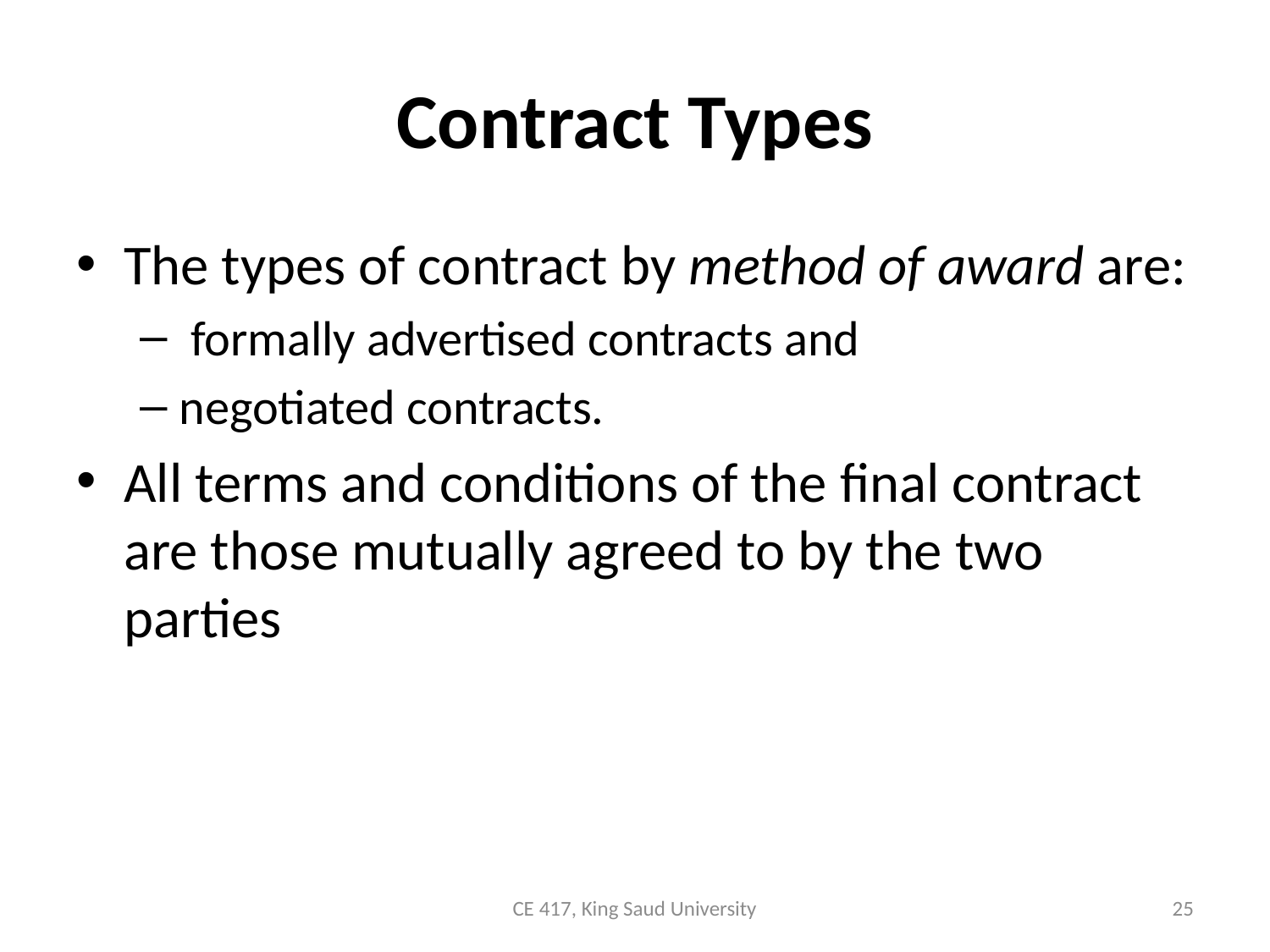

# Contract Types
The types of contract by method of award are:
 formally advertised contracts and
negotiated contracts.
All terms and conditions of the final contract are those mutually agreed to by the two parties
CE 417, King Saud University
25